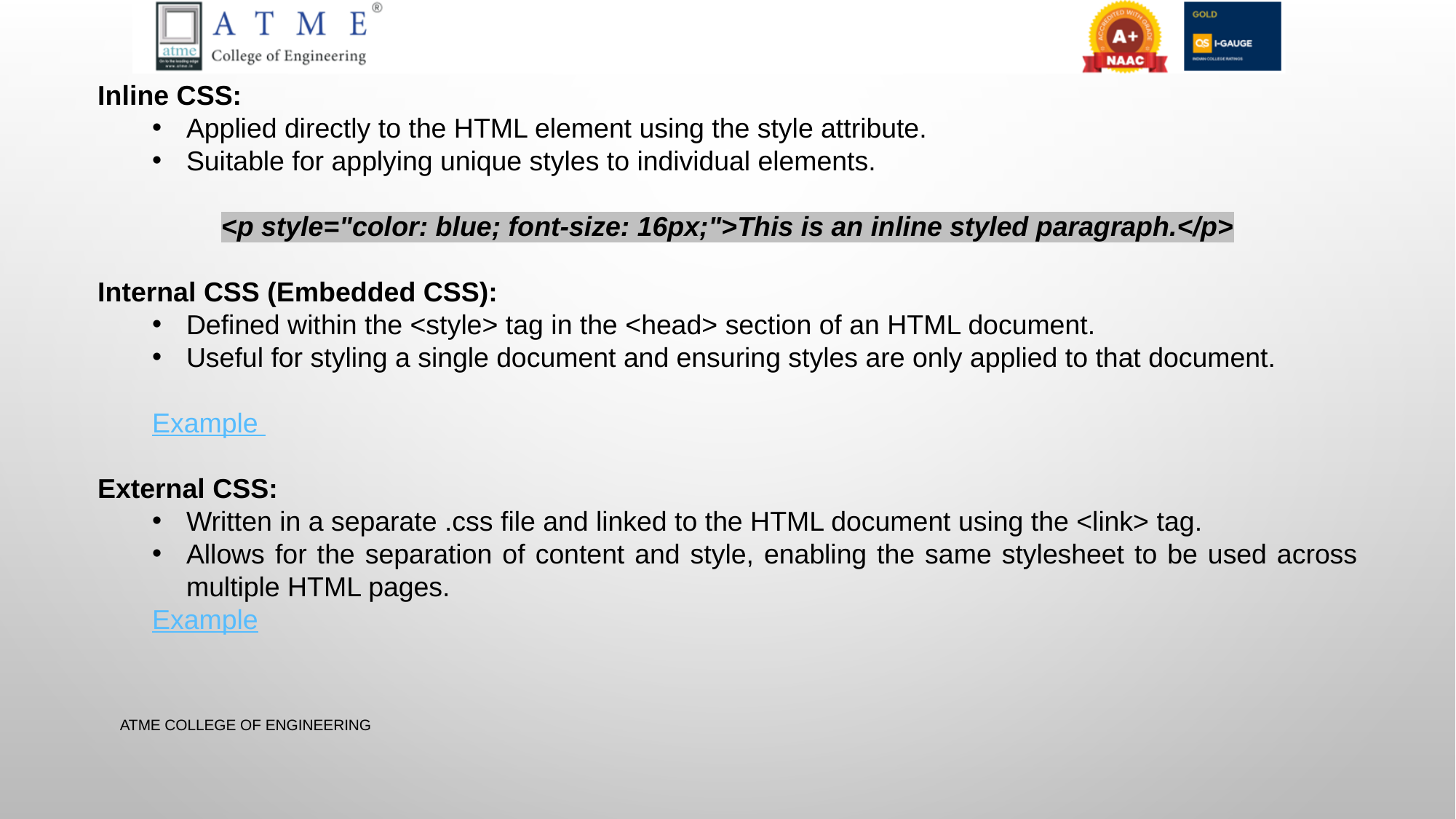

Inline CSS:
Applied directly to the HTML element using the style attribute.
Suitable for applying unique styles to individual elements.

<p style="color: blue; font-size: 16px;">This is an inline styled paragraph.</p>

Internal CSS (Embedded CSS):
Defined within the <style> tag in the <head> section of an HTML document.
Useful for styling a single document and ensuring styles are only applied to that document.

Example

External CSS:
Written in a separate .css file and linked to the HTML document using the <link> tag.
Allows for the separation of content and style, enabling the same stylesheet to be used across multiple HTML pages.
Example

ATME COLLEGE OF ENGINEERING